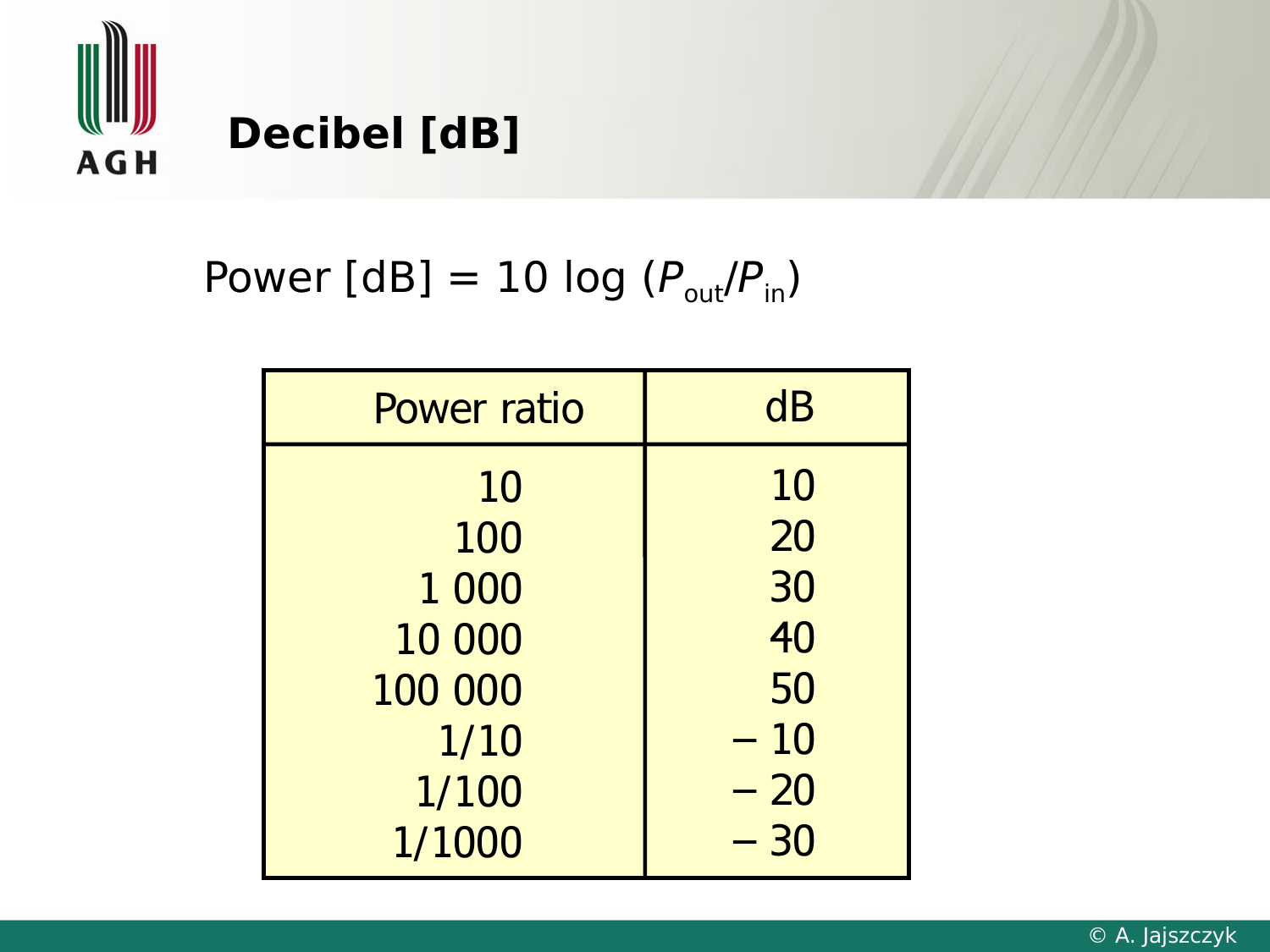

# Decibel [dB]
Power [dB] = 10 log (Pout/Pin)

dB
  Power ratio

10
20
30
40
50
– 10
– 20
– 30
10
100
1 000
10 000
100 000
1/10
1/100
1/1000